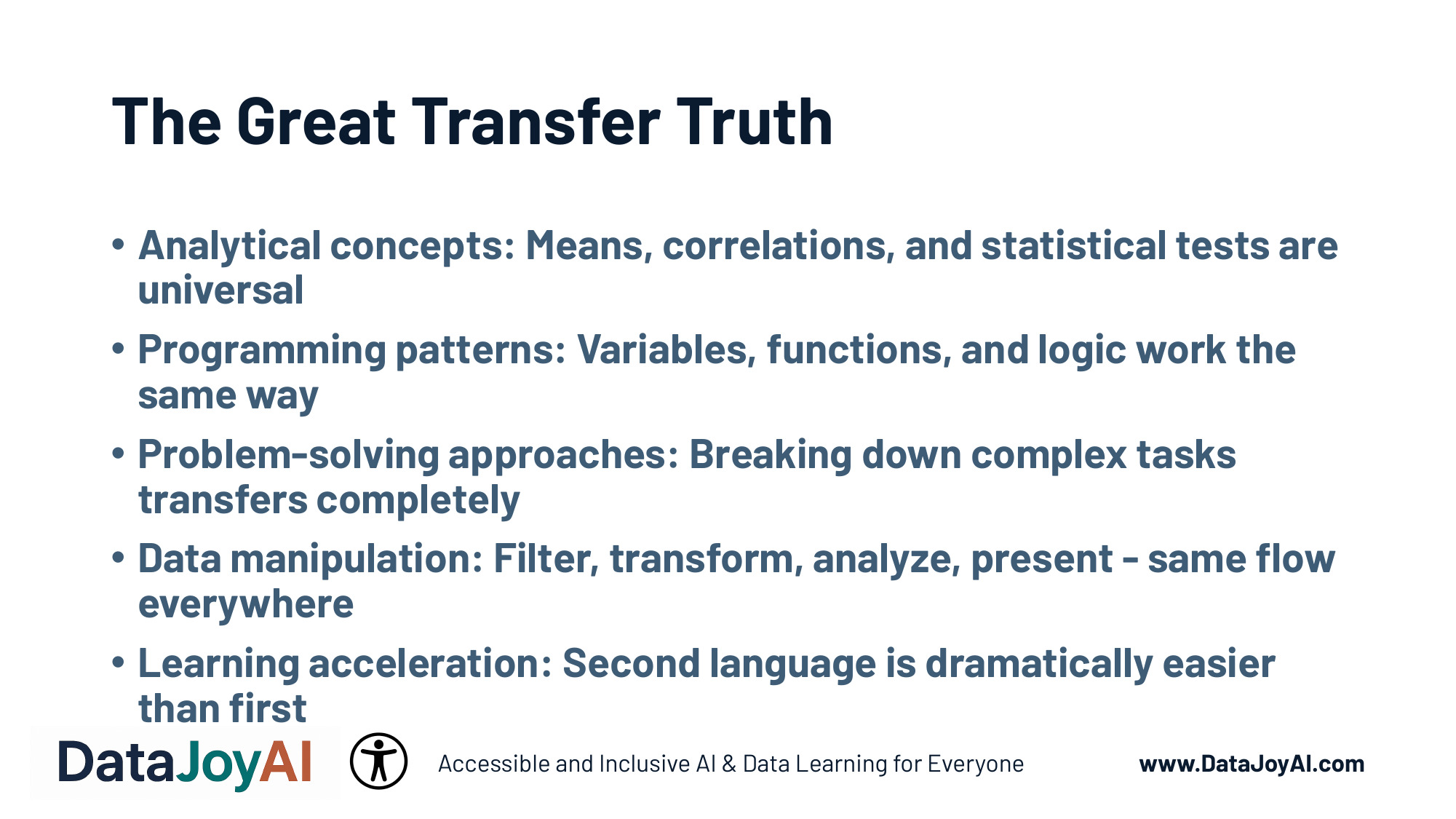

# The Great Transfer Truth
Analytical concepts: Means, correlations, and statistical tests are universal
Programming patterns: Variables, functions, and logic work the same way
Problem-solving approaches: Breaking down complex tasks transfers completely
Data manipulation: Filter, transform, analyze, present - same flow everywhere
Learning acceleration: Second language is dramatically easier than first